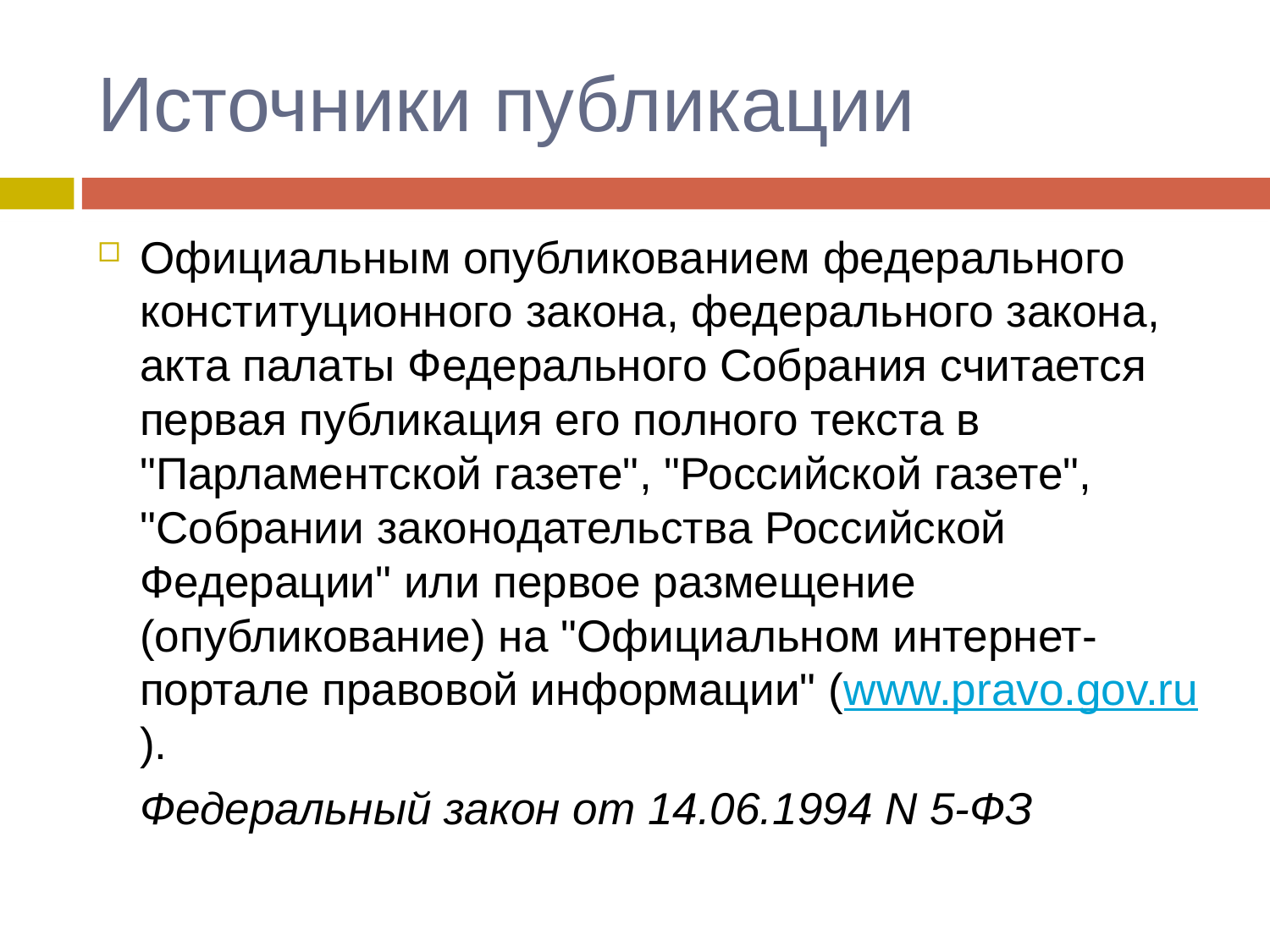

# Источники публикации
Официальным опубликованием федерального конституционного закона, федерального закона, акта палаты Федерального Собрания считается первая публикация его полного текста в "Парламентской газете", "Российской газете", "Собрании законодательства Российской Федерации" или первое размещение (опубликование) на "Официальном интернет-портале правовой информации" (www.pravo.gov.ru).
	Федеральный закон от 14.06.1994 N 5-ФЗ